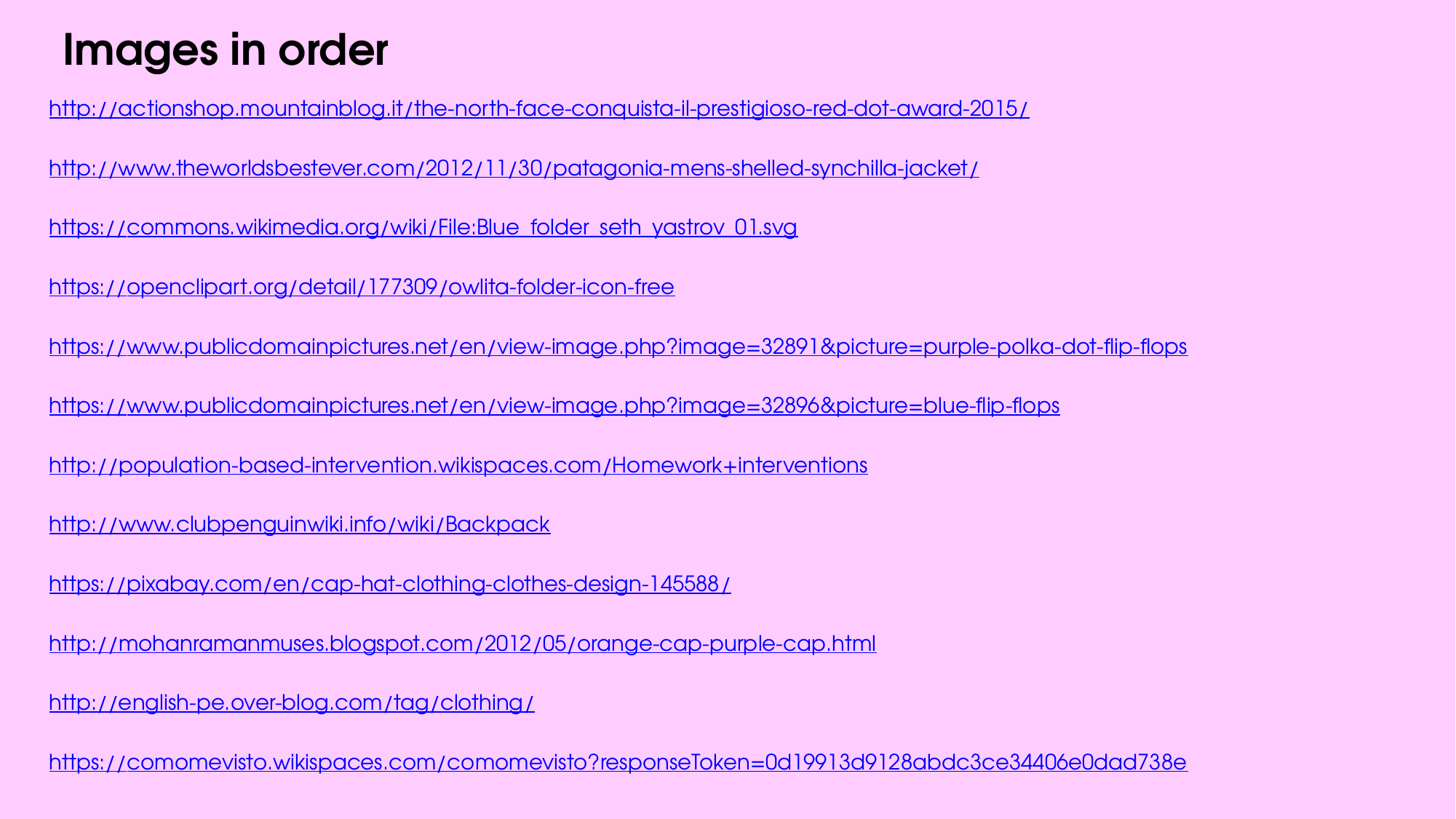

# Images in order
http://actionshop.mountainblog.it/the-north-face-conquista-il-prestigioso-red-dot-award-2015/

http://www.theworldsbestever.com/2012/11/30/patagonia-mens-shelled-synchilla-jacket/

https://commons.wikimedia.org/wiki/File:Blue_folder_seth_yastrov_01.svg

https://openclipart.org/detail/177309/owlita-folder-icon-free

https://www.publicdomainpictures.net/en/view-image.php?image=32891&picture=purple-polka-dot-flip-flops

https://www.publicdomainpictures.net/en/view-image.php?image=32896&picture=blue-flip-flops

http://population-based-intervention.wikispaces.com/Homework+interventions

http://www.clubpenguinwiki.info/wiki/Backpack

https://pixabay.com/en/cap-hat-clothing-clothes-design-145588/

http://mohanramanmuses.blogspot.com/2012/05/orange-cap-purple-cap.html

http://english-pe.over-blog.com/tag/clothing/

https://comomevisto.wikispaces.com/comomevisto?responseToken=0d19913d9128abdc3ce34406e0dad738e